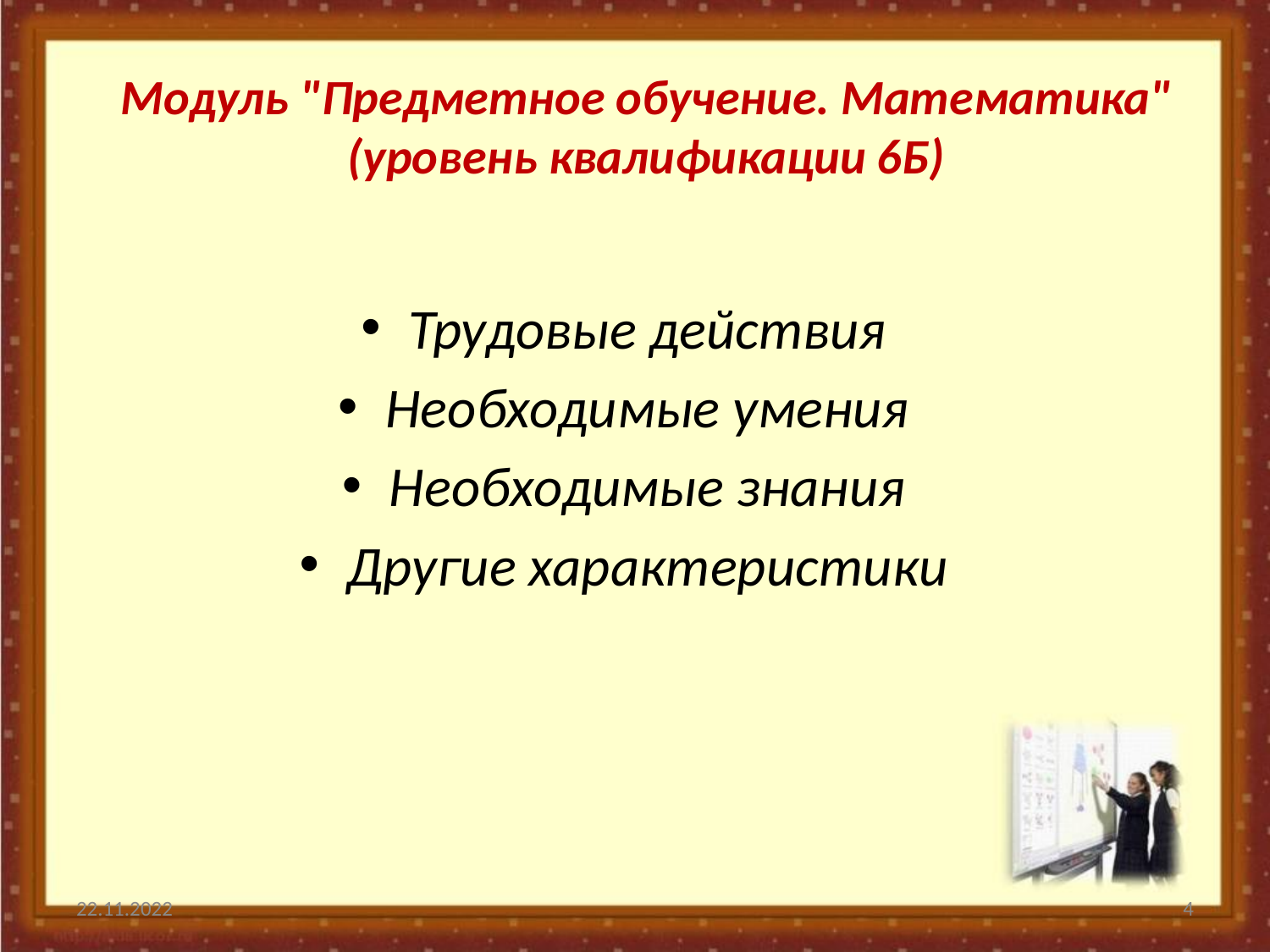

# Модуль "Предметное обучение. Математика" (уровень квалификации 6Б)
Трудовые действия
Необходимые умения
Необходимые знания
Другие характеристики
22.11.2022
4